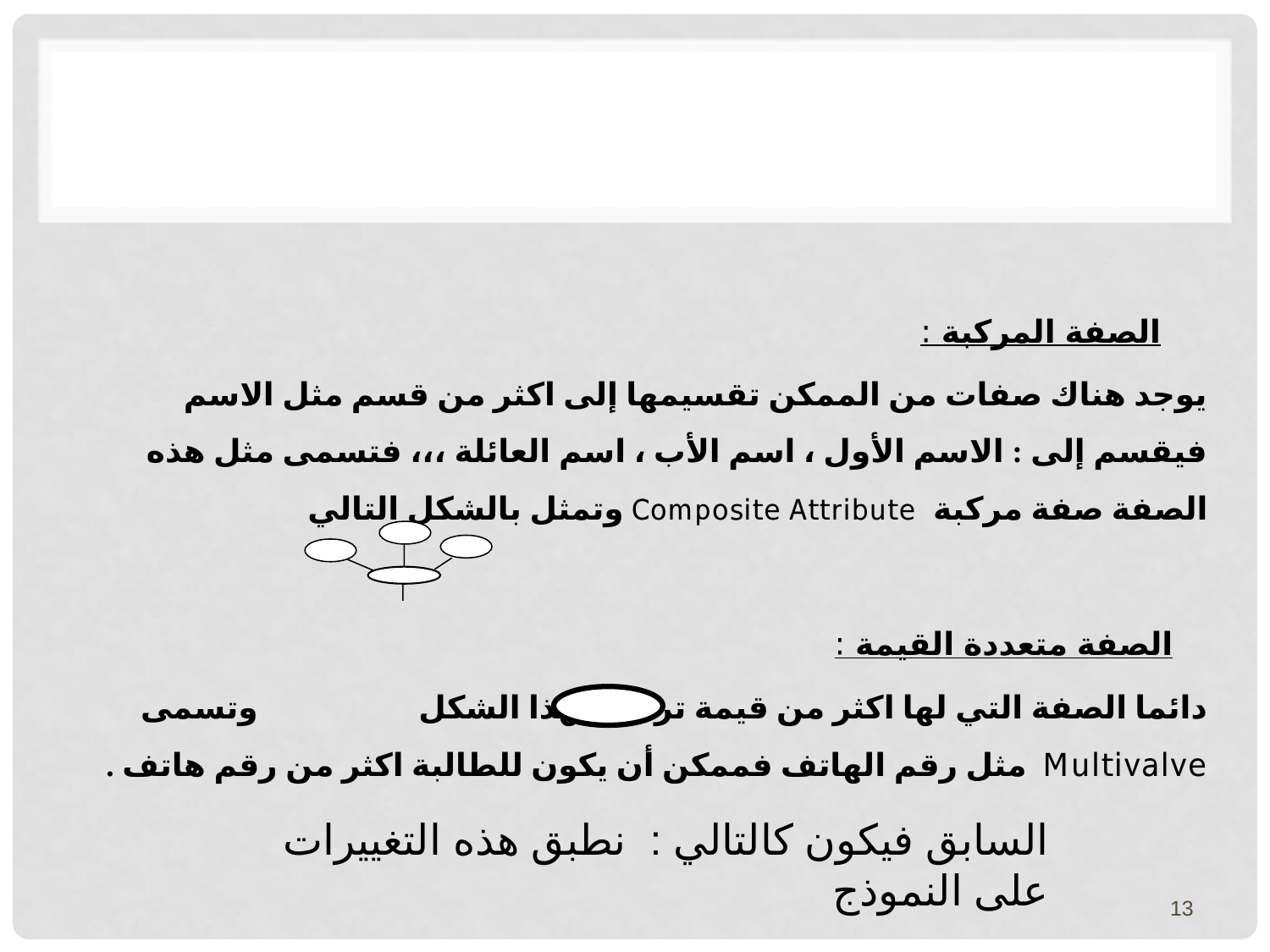

الصفة المركبة :
يوجد هناك صفات من الممكن تقسيمها إلى اكثر من قسم مثل الاسم فيقسم إلى : الاسم الأول ، اسم الأب ، اسم العائلة ،،، فتسمى مثل هذه الصفة صفة مركبة  Composite Attribute وتمثل بالشكل التالي

الصفة متعددة القيمة :
دائما الصفة التي لها اكثر من قيمة ترسم بهذا الشكل                    وتسمى  Multivalve  مثل رقم الهاتف فممكن أن يكون للطالبة اكثر من رقم هاتف .

 السابق فيكون كالتالي :  نطبق هذه التغييرات على النموذج
13